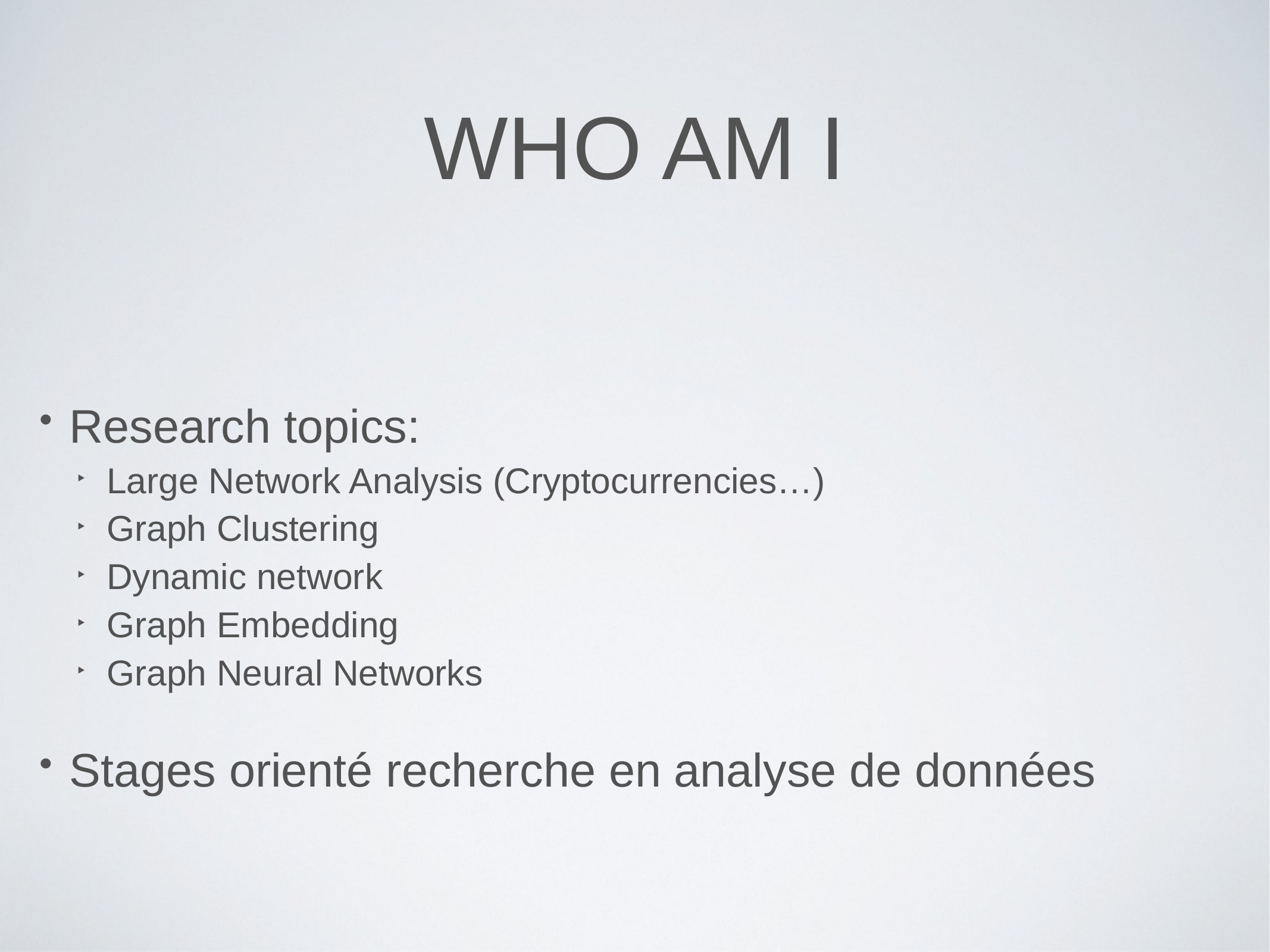

# Who am I
Research topics:
Large Network Analysis (Cryptocurrencies…)
Graph Clustering
Dynamic network
Graph Embedding
Graph Neural Networks
Stages orienté recherche en analyse de données